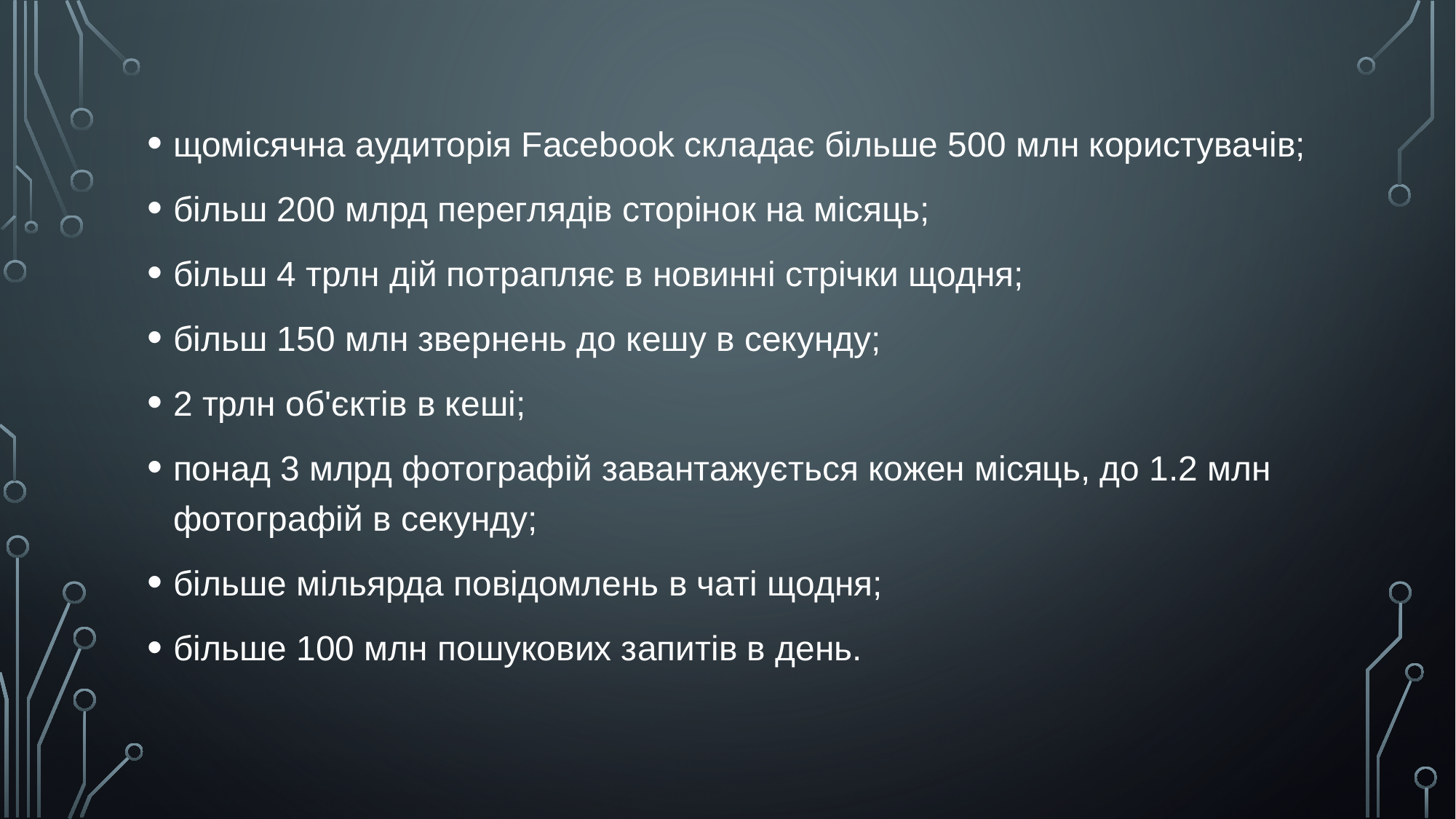

щомісячна аудиторія Facebook складає більше 500 млн користувачів;
більш 200 млрд переглядів сторінок на місяць;
більш 4 трлн дій потрапляє в новинні стрічки щодня;
більш 150 млн звернень до кешу в секунду;
2 трлн об'єктів в кеші;
понад 3 млрд фотографій завантажується кожен місяць, до 1.2 млн фотографій в секунду;
більше мільярда повідомлень в чаті щодня;
більше 100 млн пошукових запитів в день.